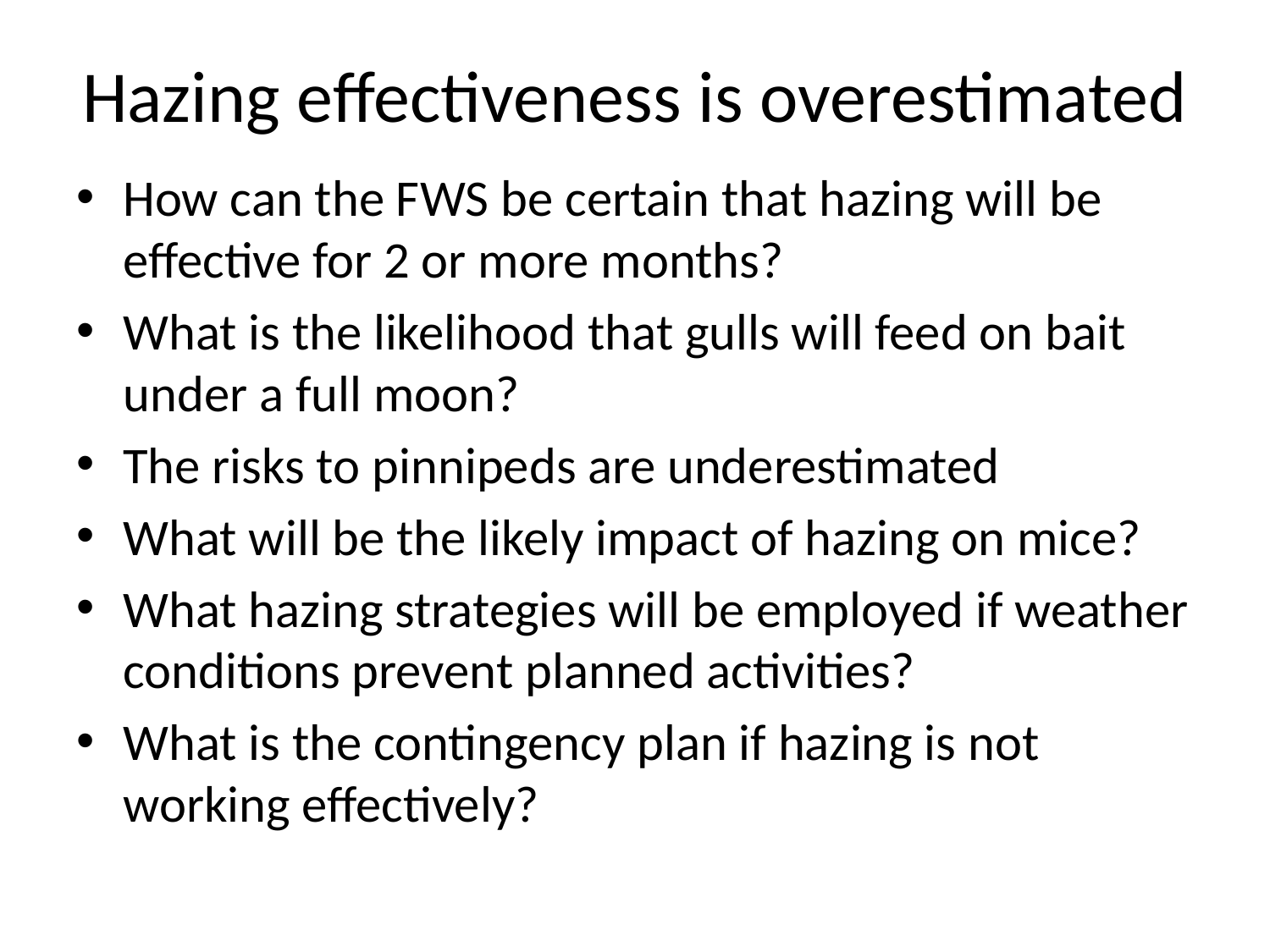

# Hazing effectiveness is overestimated
How can the FWS be certain that hazing will be effective for 2 or more months?
What is the likelihood that gulls will feed on bait under a full moon?
The risks to pinnipeds are underestimated
What will be the likely impact of hazing on mice?
What hazing strategies will be employed if weather conditions prevent planned activities?
What is the contingency plan if hazing is not working effectively?